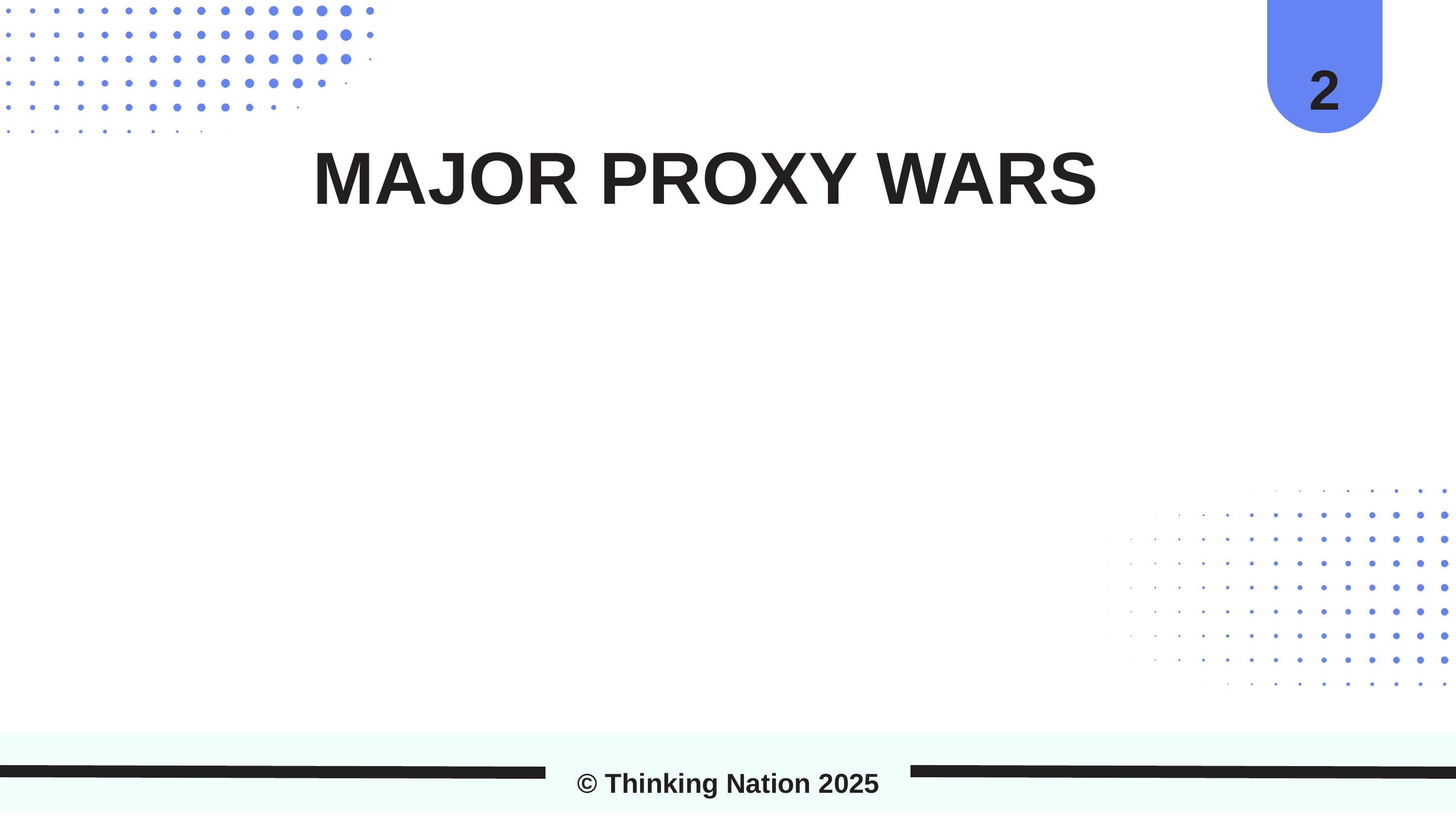

2
MAJOR PROXY WARS

© Thinking Nation 2025